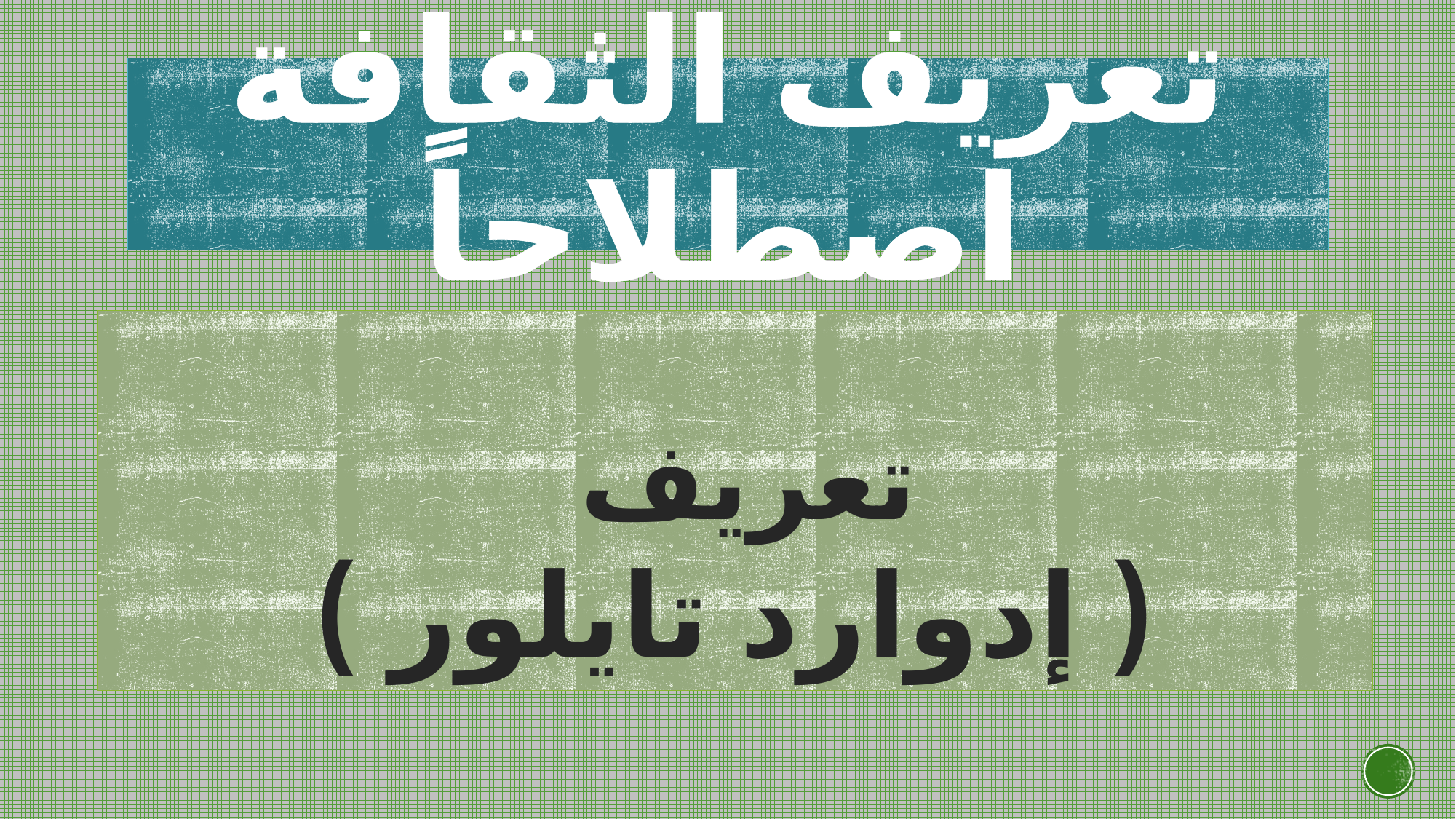

# تعريف الثقافة اصطلاحاً

تعريف
( إدوارد تايلور )